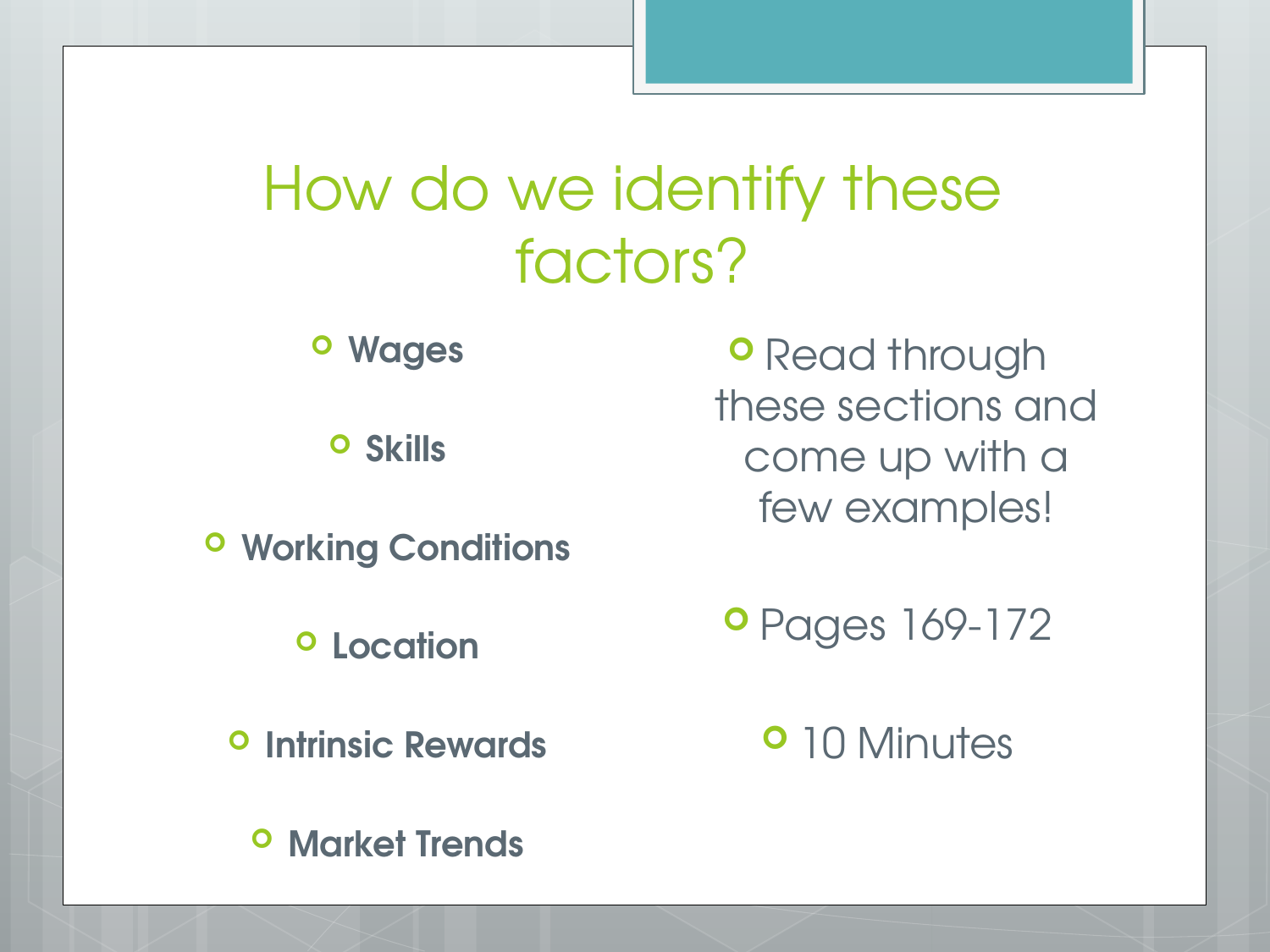

# How do we identify these factors?
Read through these sections and come up with a few examples!

Pages 169-172

10 Minutes
Wages

Skills

Working Conditions

Location

Intrinsic Rewards

Market Trends